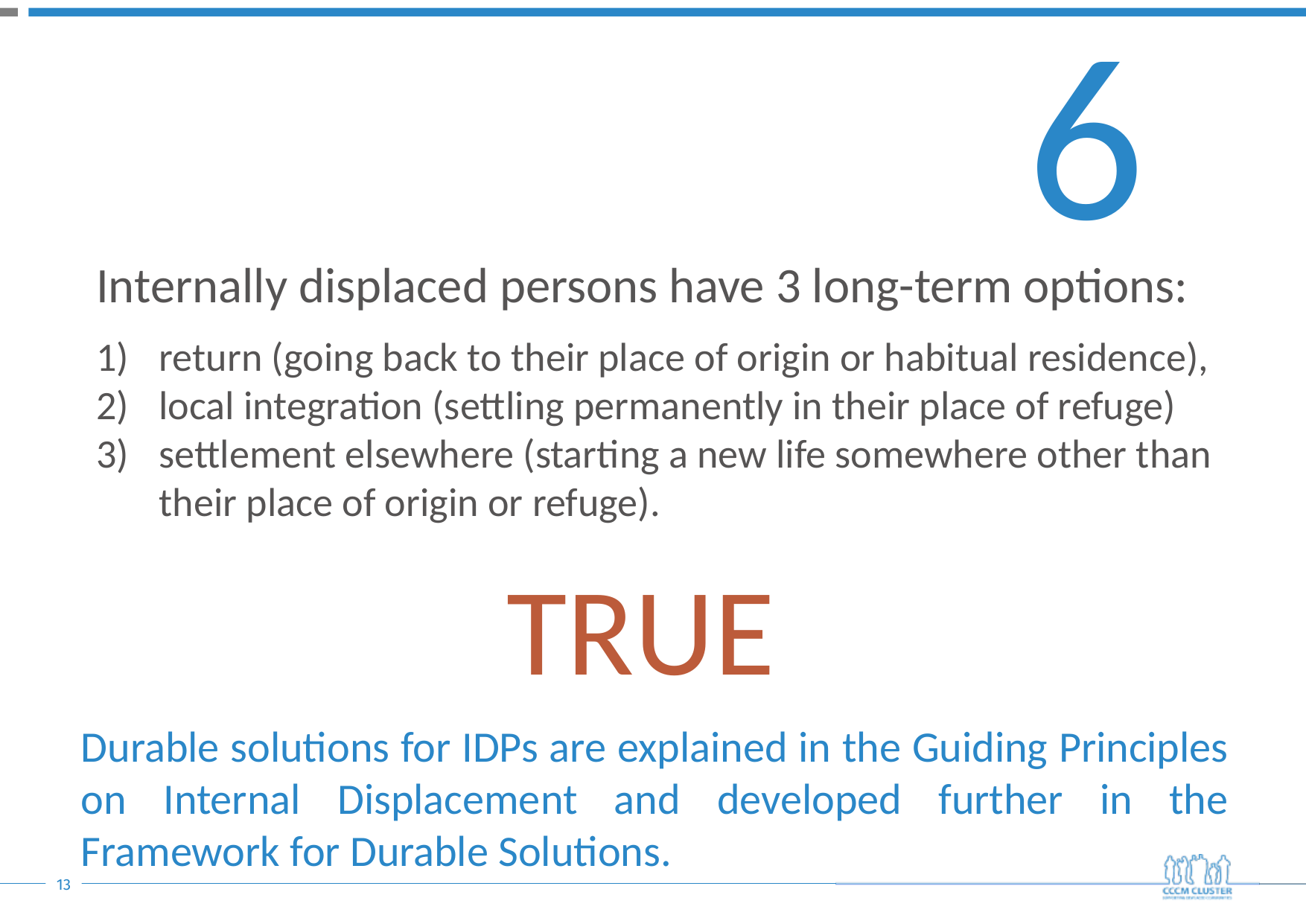

6
Internally displaced persons have 3 long-term options:
return (going back to their place of origin or habitual residence),
local integration (settling permanently in their place of refuge)
settlement elsewhere (starting a new life somewhere other than their place of origin or refuge).
TRUE
Durable solutions for IDPs are explained in the Guiding Principles on Internal Displacement and developed further in the Framework for Durable Solutions.